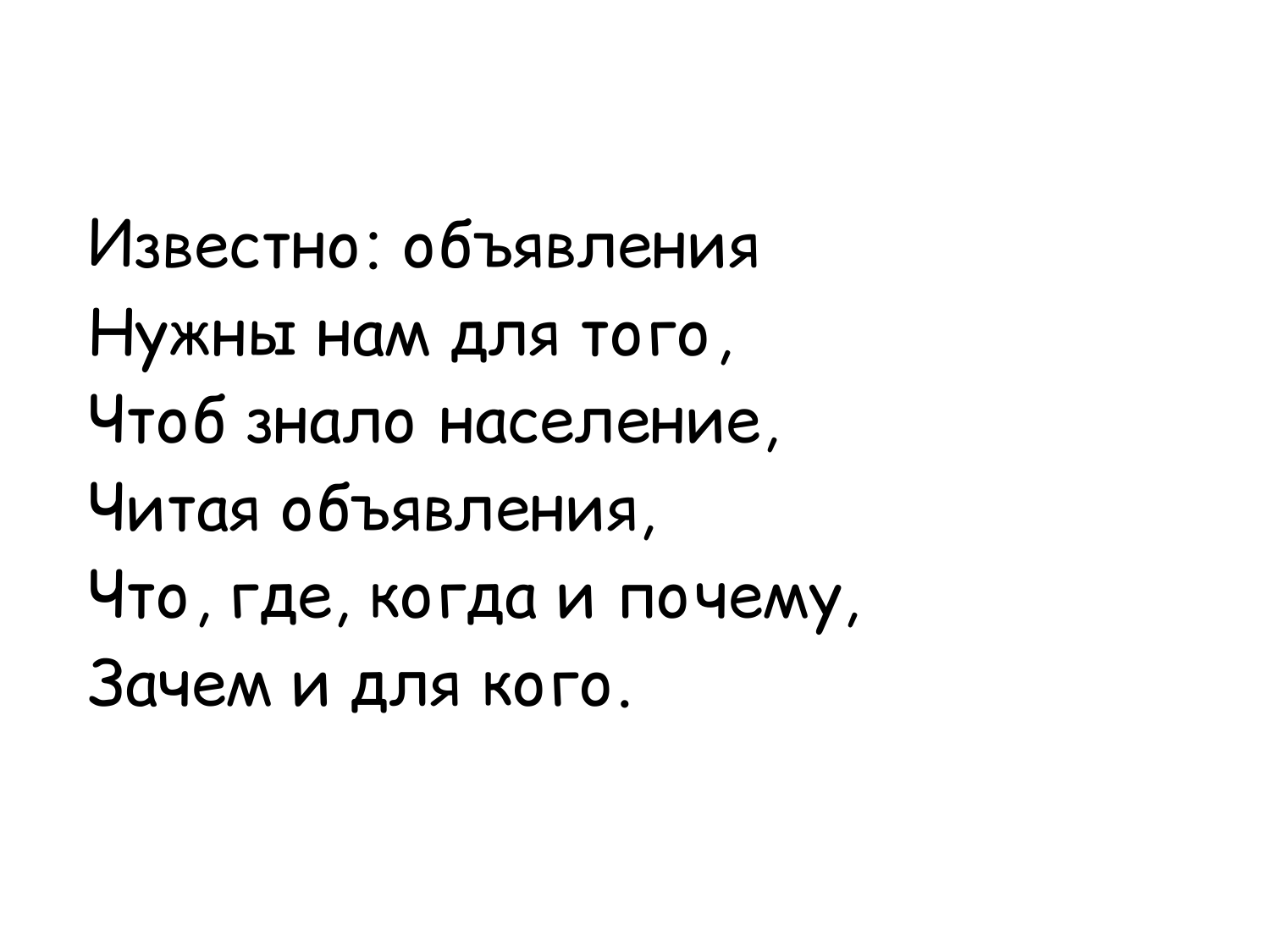

Известно: объявления
Нужны нам для того,
Чтоб знало население,
Читая объявления,
Что, где, когда и почему,
Зачем и для кого.